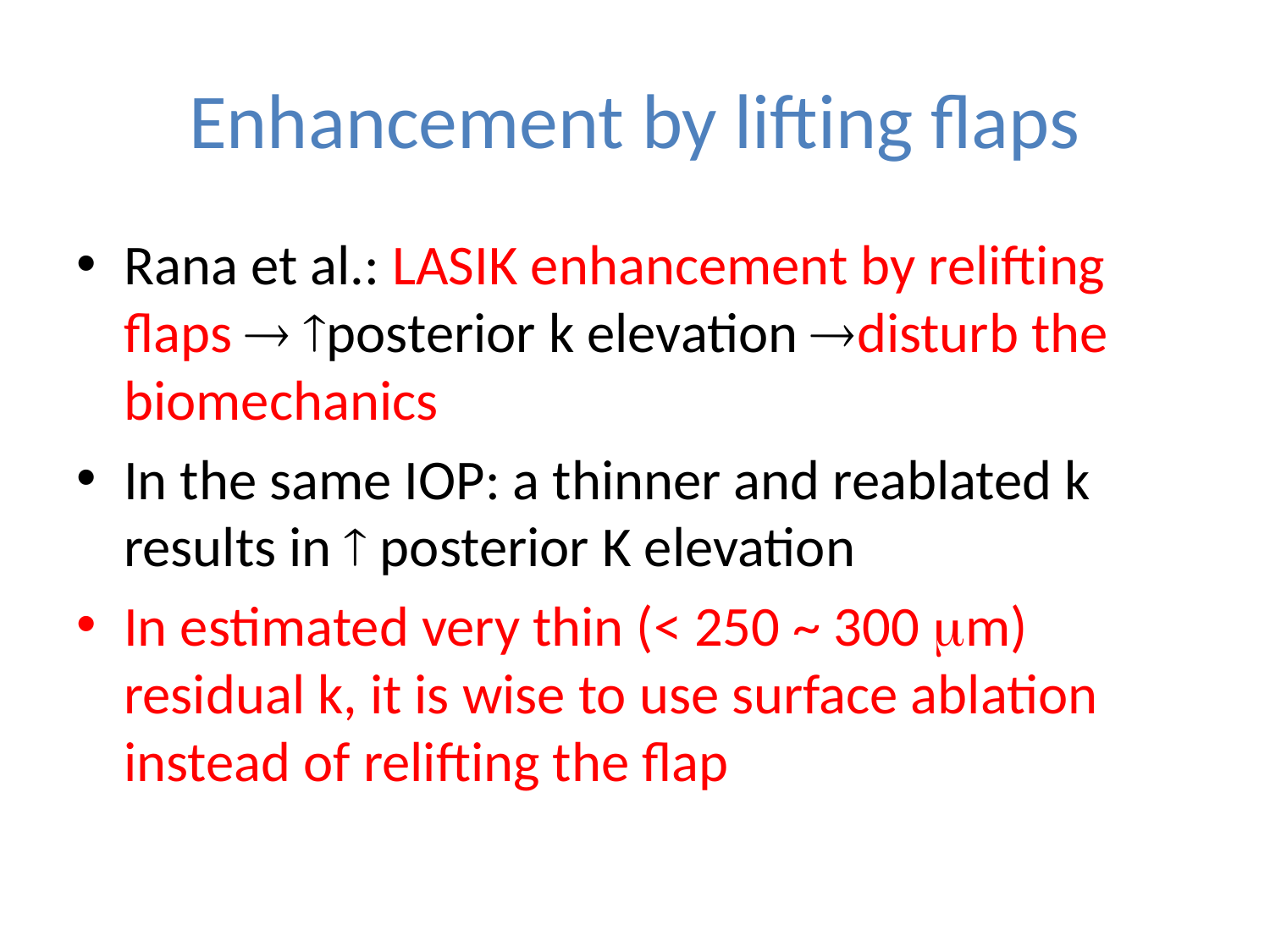

# Enhancement by lifting flaps
Rana et al.: LASIK enhancement by relifting flaps → ↑posterior k elevation →disturb the biomechanics
In the same IOP: a thinner and reablated k  results in ↑ posterior K elevation
In estimated very thin (< 250 ~ 300 μm) residual k, it is wise to use surface ablation instead of relifting the flap